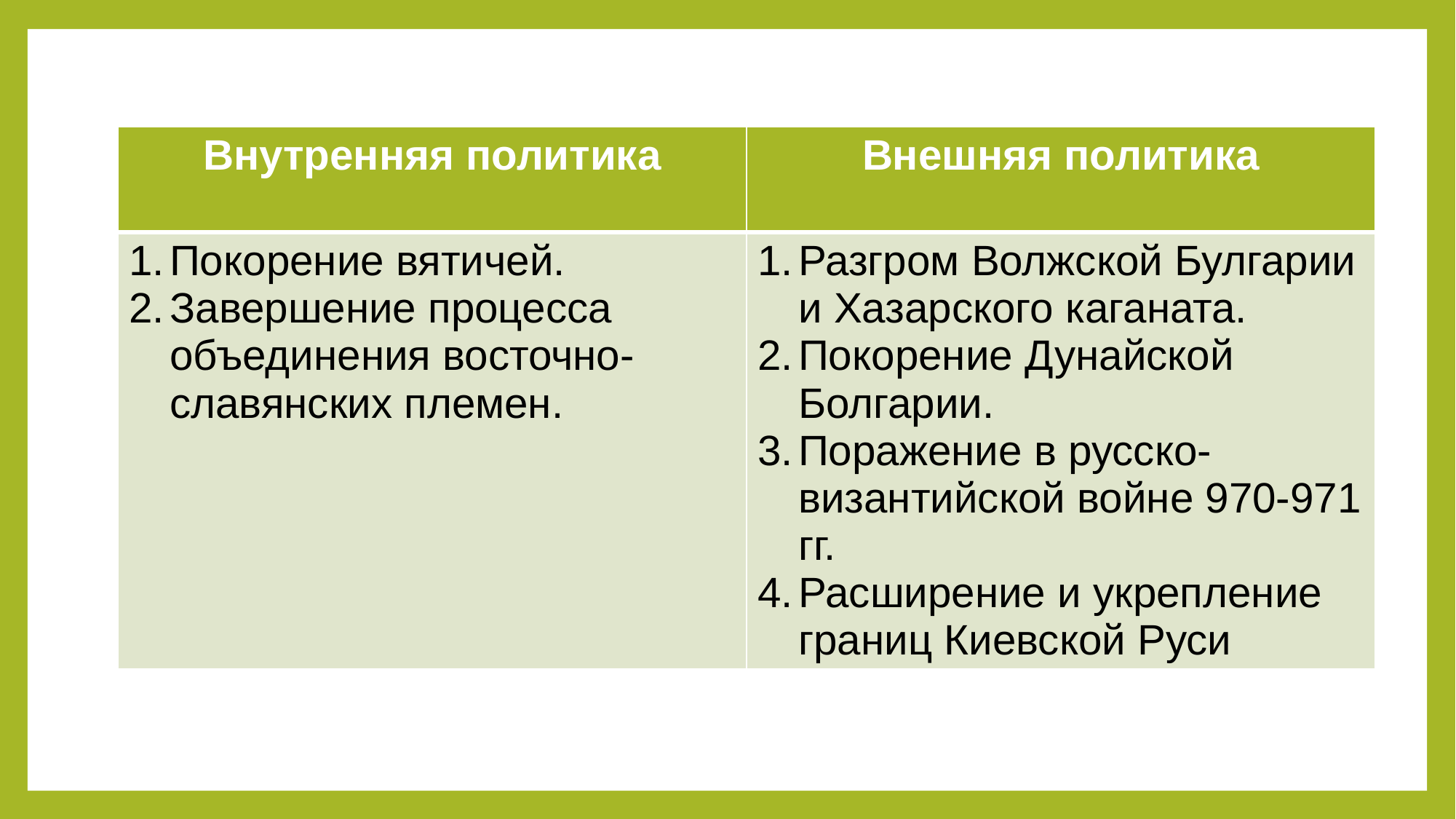

| Внутренняя политика | Внешняя политика |
| --- | --- |
| Покорение вятичей. Завершение процесса объединения восточно-славянских племен. | Разгром Волжской Булгарии и Хазарского каганата. Покорение Дунайской Болгарии. Поражение в русско-византийской войне 970-971 гг. Расширение и укрепление границ Киевской Руси |